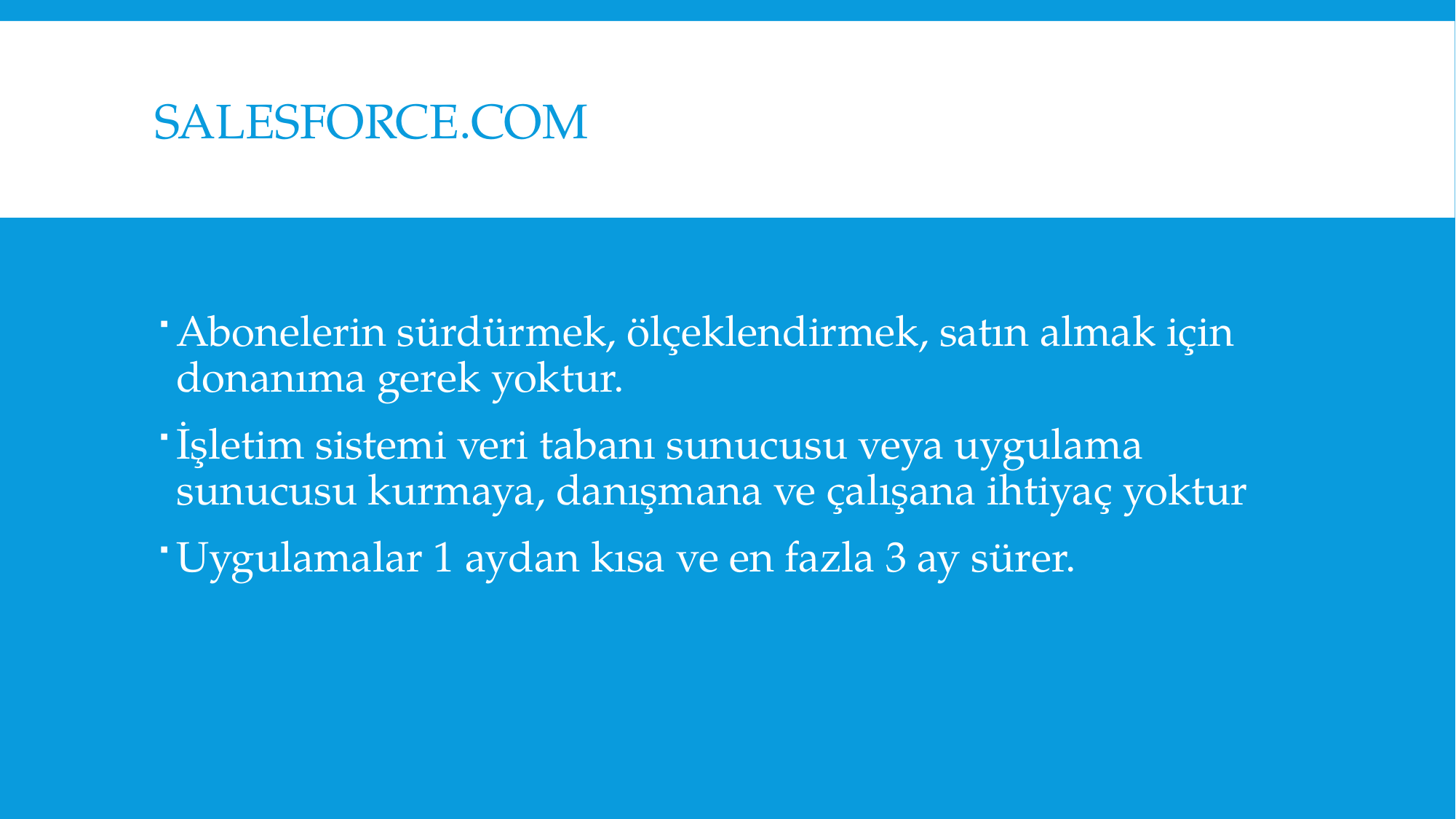

# Salesforce.com
Abonelerin sürdürmek, ölçeklendirmek, satın almak için donanıma gerek yoktur.
İşletim sistemi veri tabanı sunucusu veya uygulama sunucusu kurmaya, danışmana ve çalışana ihtiyaç yoktur
Uygulamalar 1 aydan kısa ve en fazla 3 ay sürer.